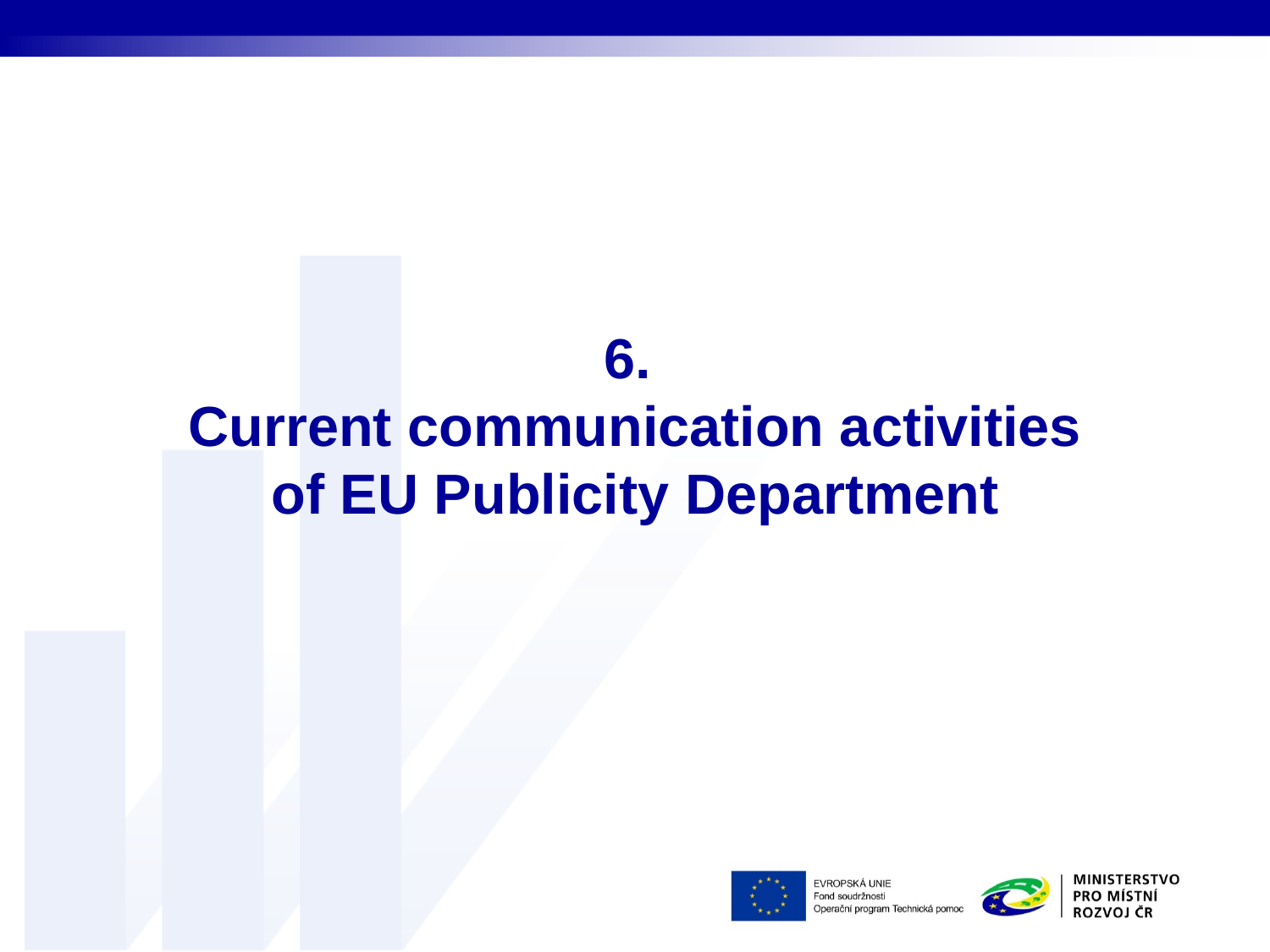

6.
Current communication activities of EU Publicity Department